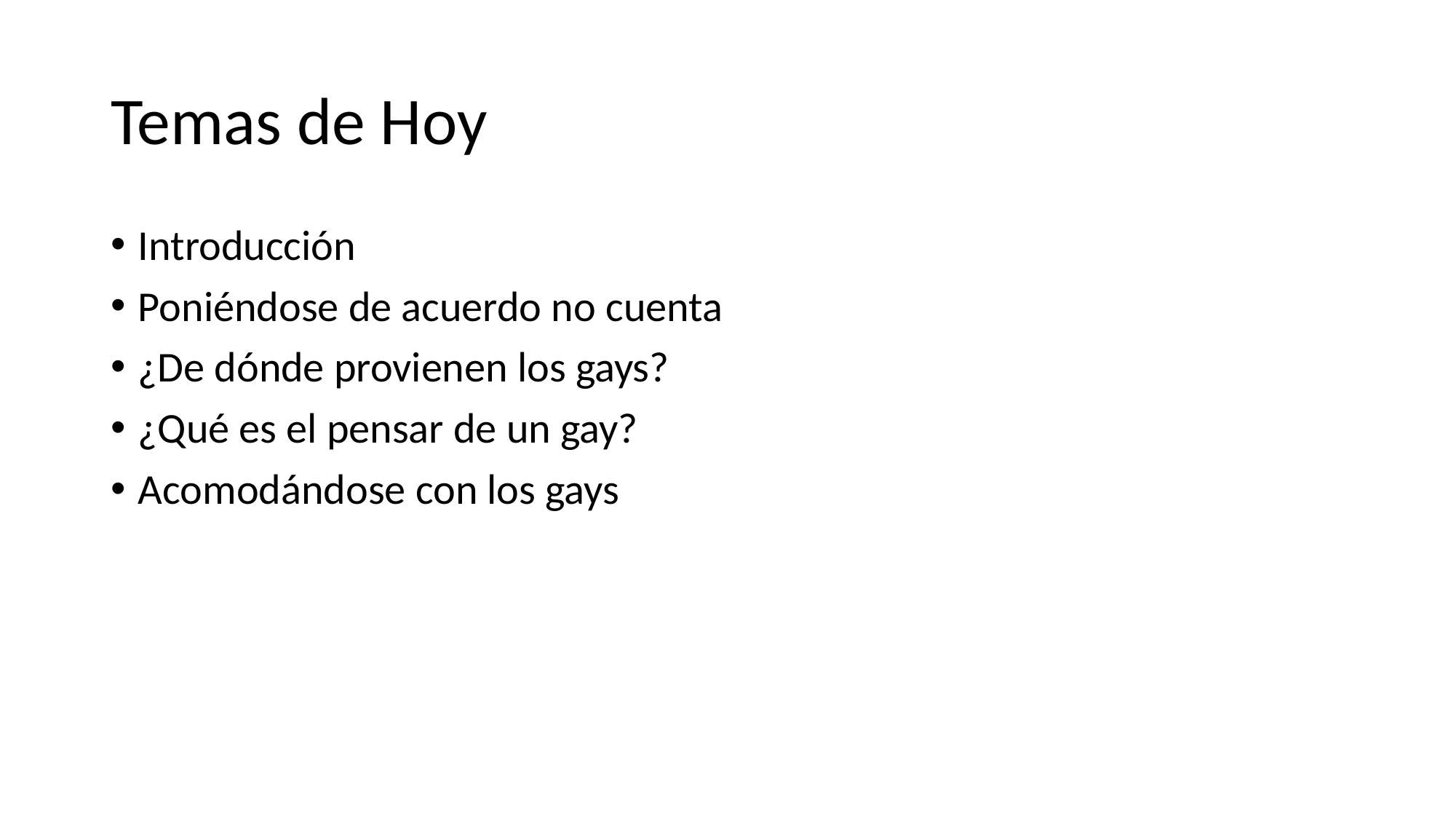

# Temas de Hoy
Introducción
Poniéndose de acuerdo no cuenta
¿De dónde provienen los gays?
¿Qué es el pensar de un gay?
Acomodándose con los gays